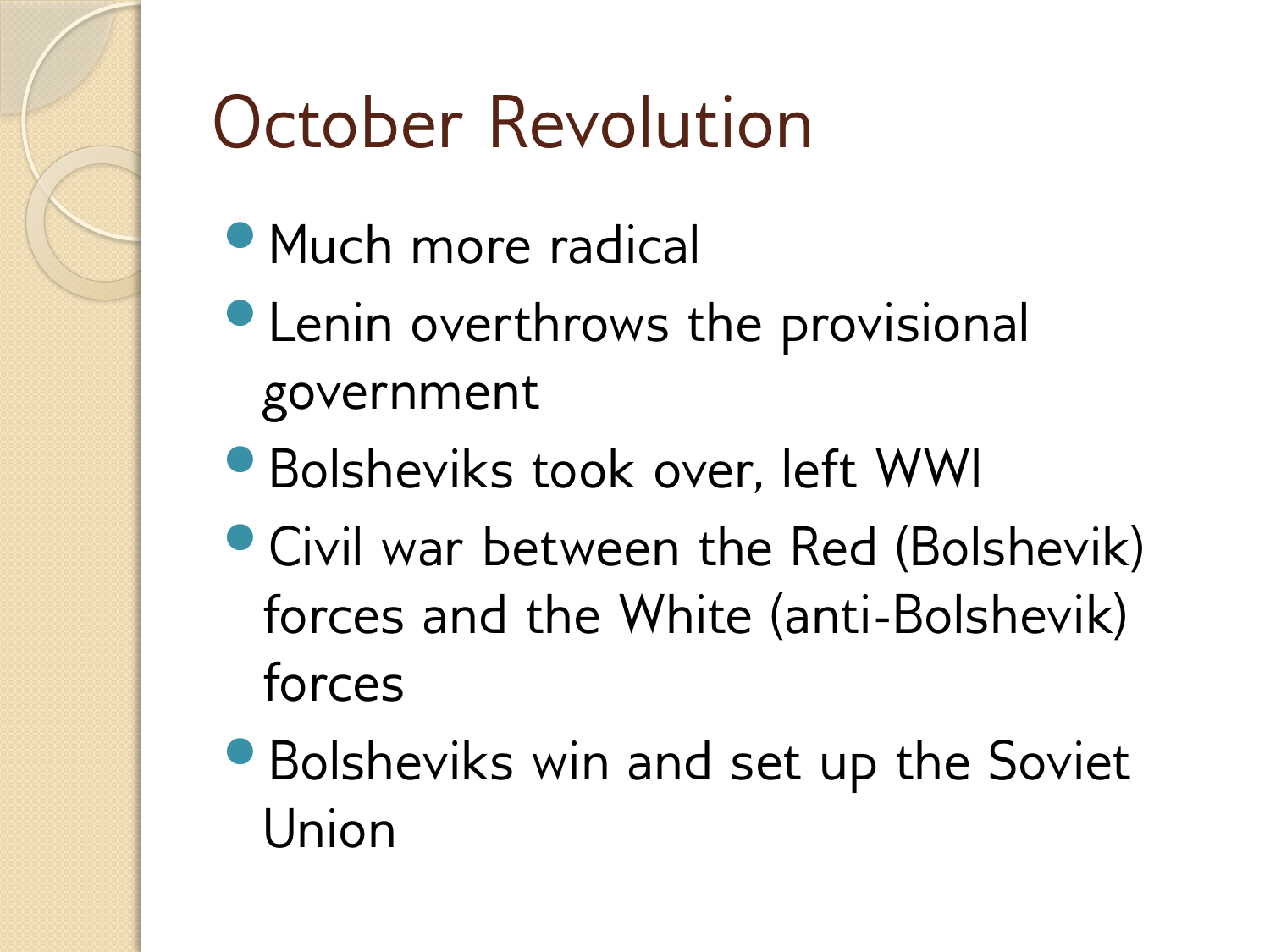

# October Revolution
Much more radical
Lenin overthrows the provisional government
Bolsheviks took over, left WWI
Civil war between the Red (Bolshevik) forces and the White (anti-Bolshevik) forces
Bolsheviks win and set up the Soviet Union